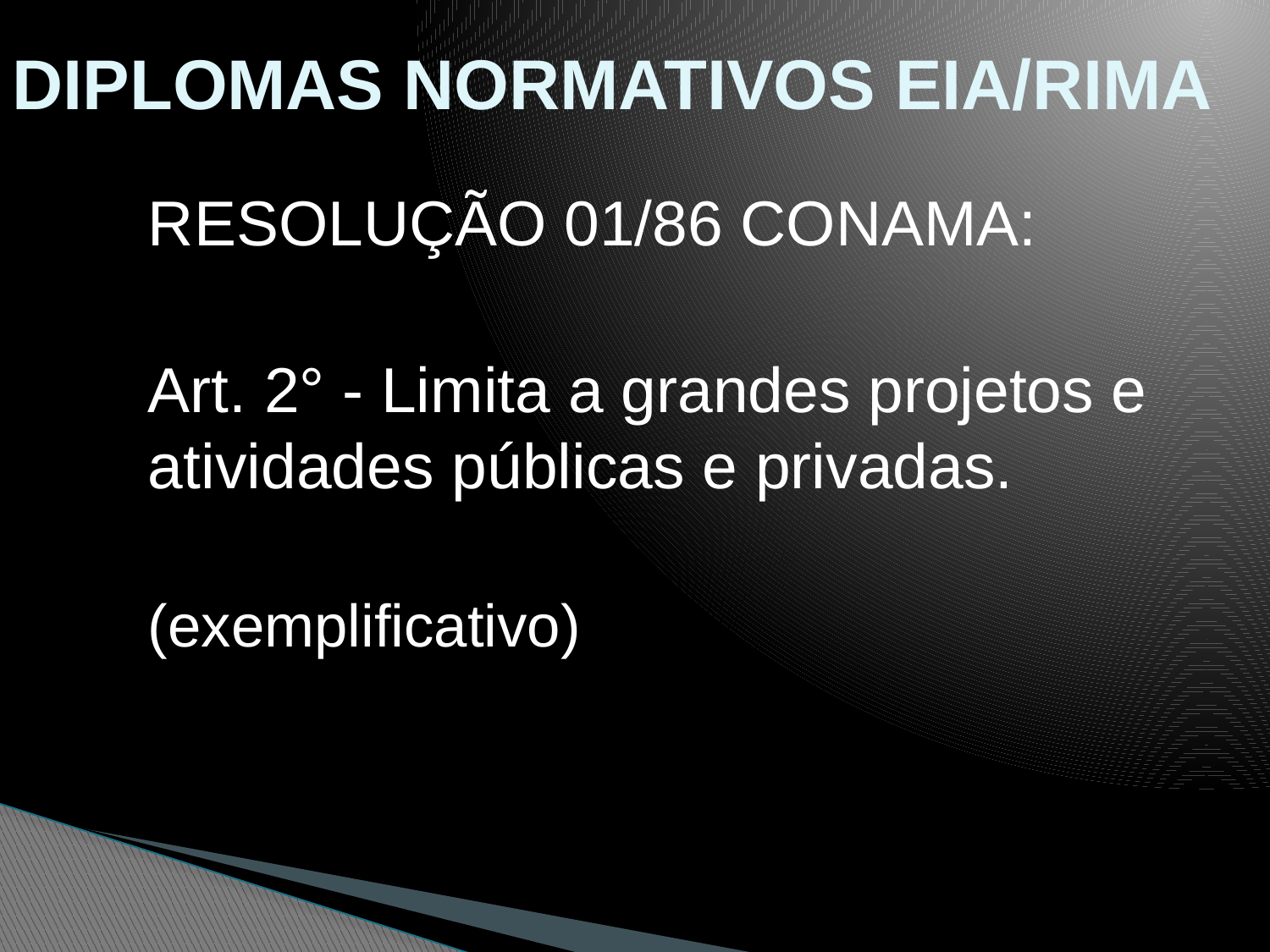

# DIPLOMAS NORMATIVOS EIA/RIMA
	RESOLUÇÃO 01/86 CONAMA:

	Art. 2° - Limita a grandes projetos e atividades públicas e privadas.

	(exemplificativo)